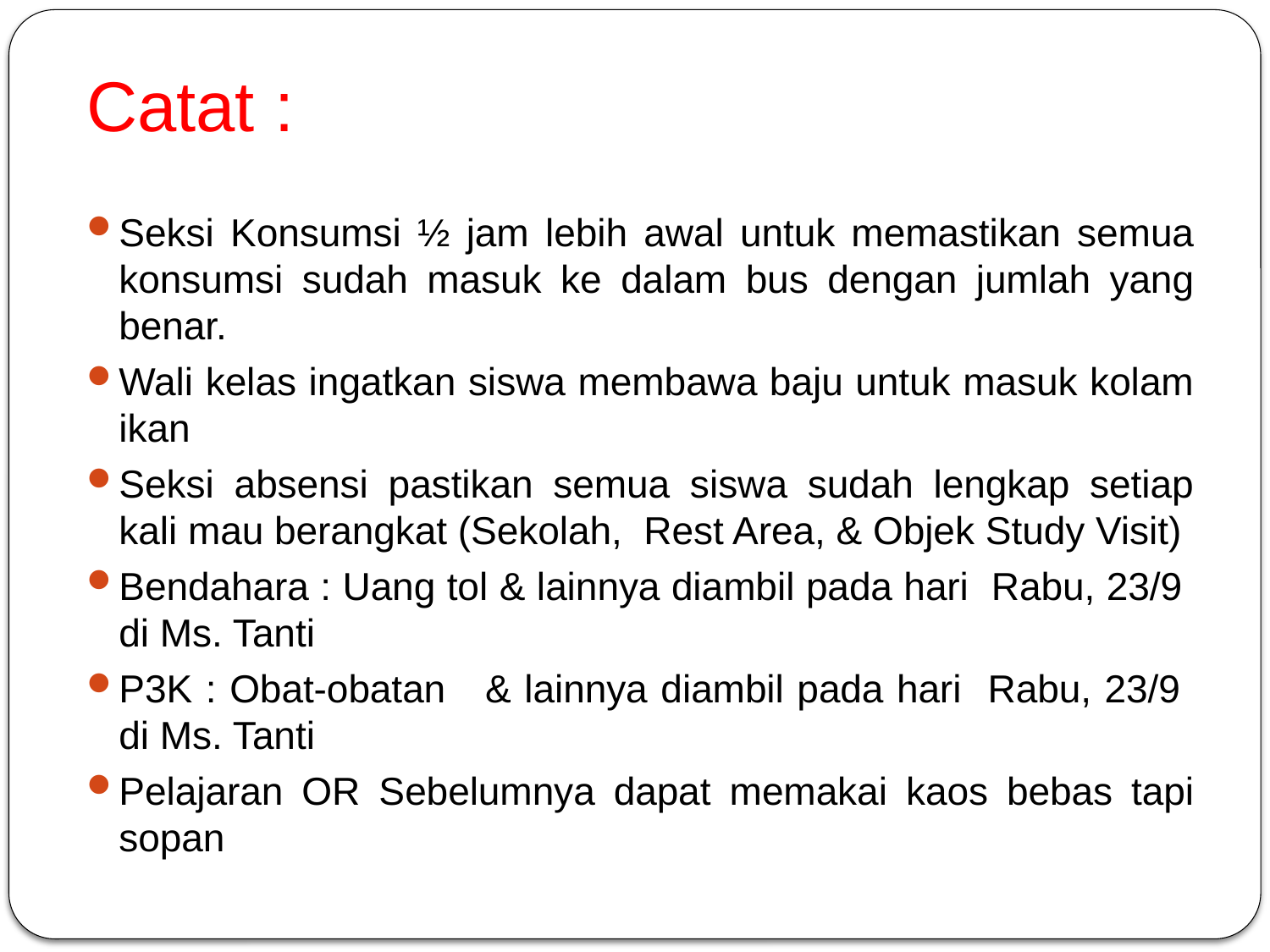

# Catat :
Seksi Konsumsi ½ jam lebih awal untuk memastikan semua konsumsi sudah masuk ke dalam bus dengan jumlah yang benar.
Wali kelas ingatkan siswa membawa baju untuk masuk kolam ikan
Seksi absensi pastikan semua siswa sudah lengkap setiap kali mau berangkat (Sekolah,  Rest Area, & Objek Study Visit)
Bendahara : Uang tol & lainnya diambil pada hari  Rabu, 23/9  di Ms. Tanti
P3K : Obat-obatan   & lainnya diambil pada hari  Rabu, 23/9  di Ms. Tanti
Pelajaran OR Sebelumnya dapat memakai kaos bebas tapi sopan